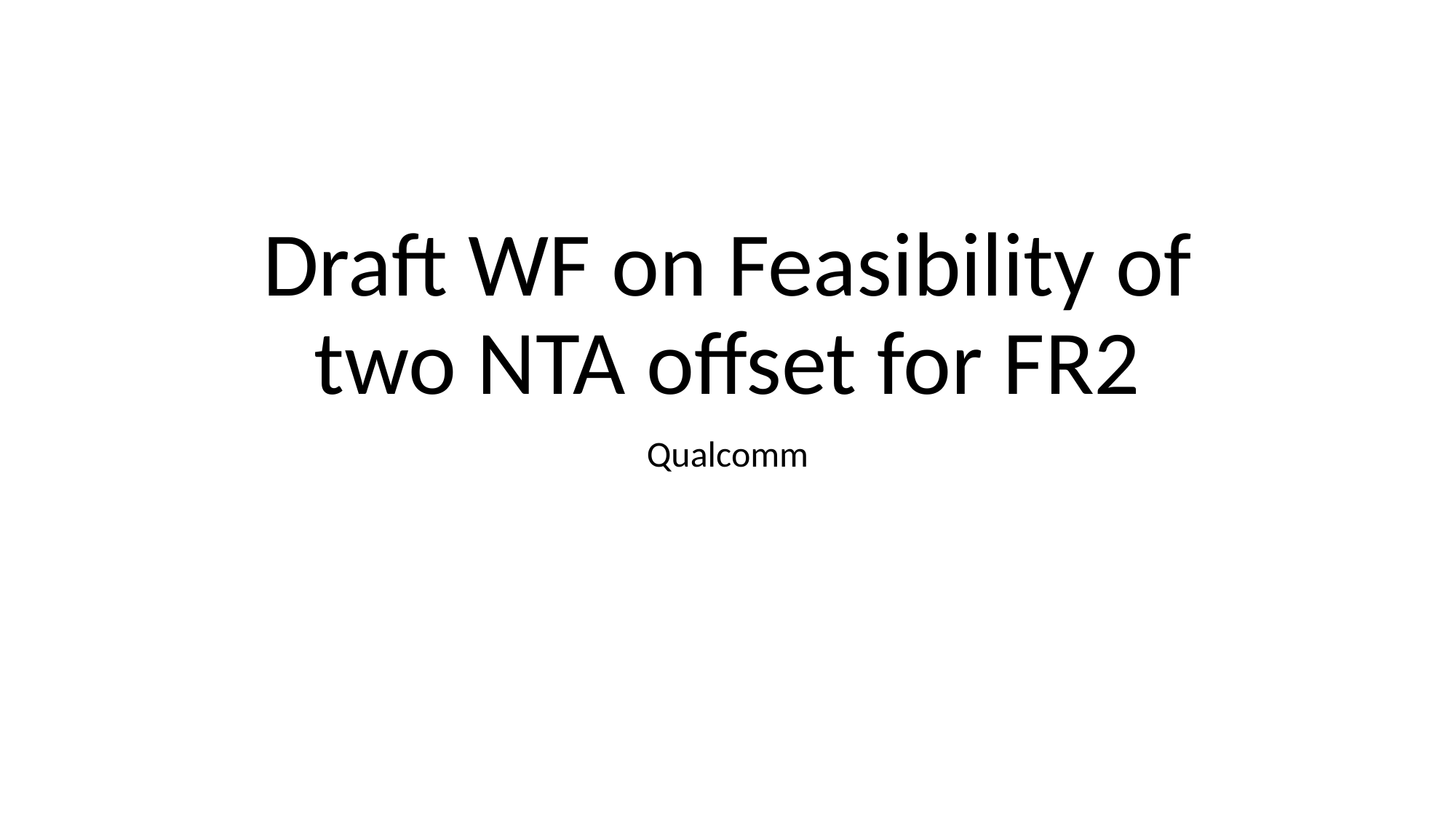

# Draft WF on Feasibility of two NTA offset for FR2
Qualcomm